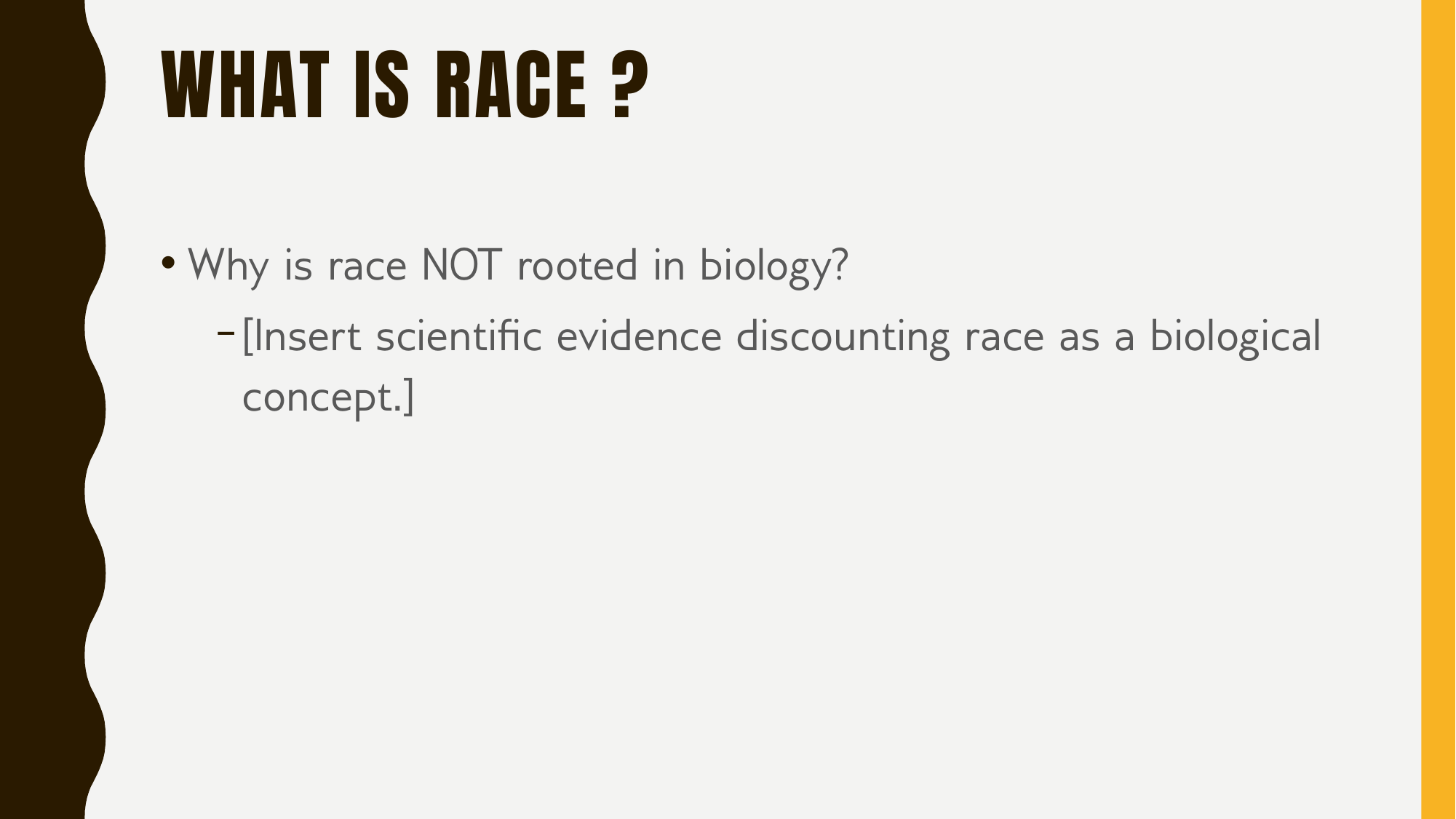

# What is race ?
Why is race NOT rooted in biology?
[Insert scientific evidence discounting race as a biological concept.]